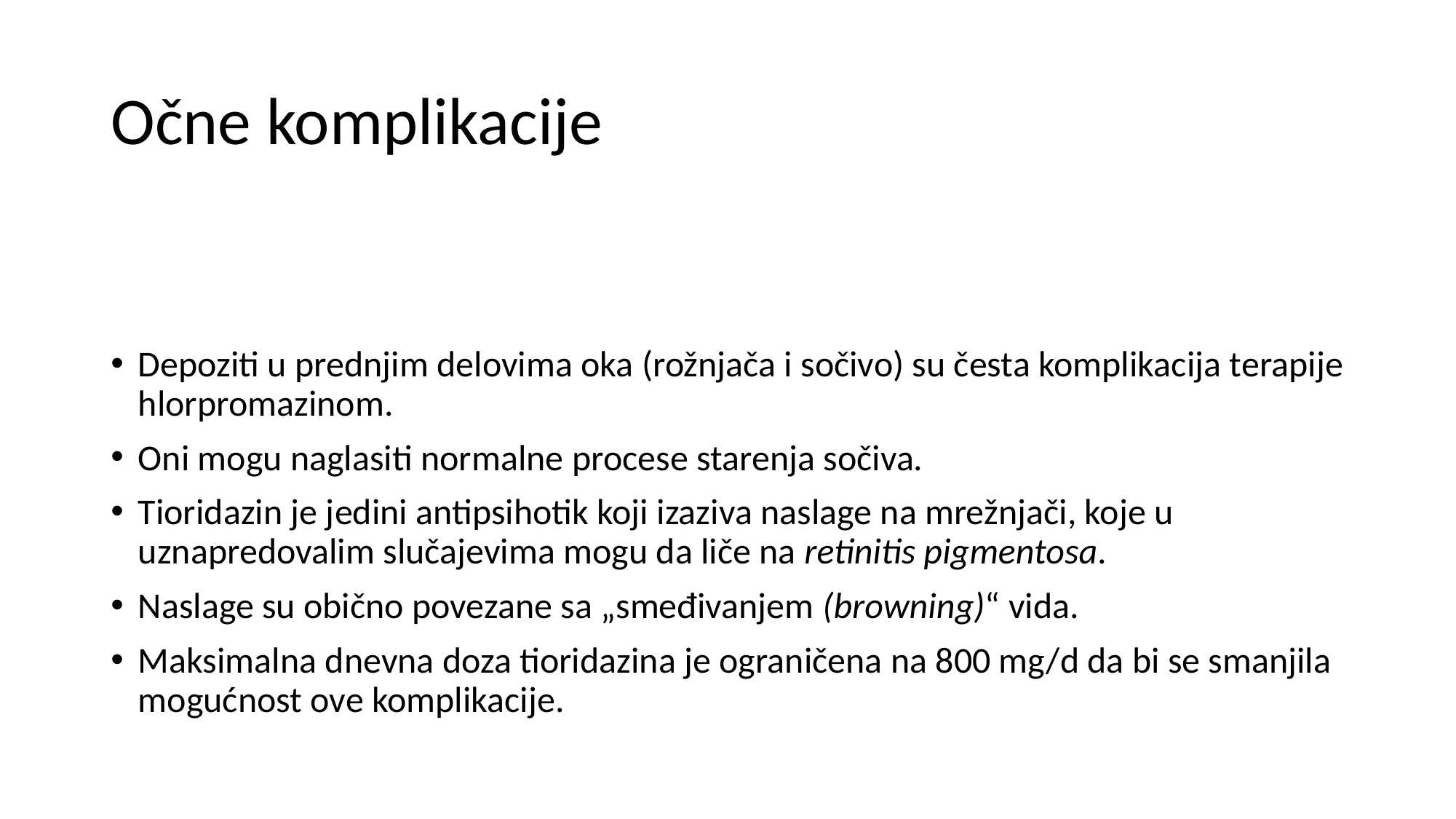

# Očne komplikacije
Depoziti u prednjim delovima oka (rožnjača i sočivo) su česta komplikacija terapije hlorpromazinom.
Oni mogu naglasiti normalne procese starenja sočiva.
Tioridazin je jedini antipsihotik koji izaziva naslage na mrežnjači, koje u uznapredovalim slučajevima mogu da liče na retinitis pigmentosa.
Naslage su obično povezane sa „smeđivanjem (browning)“ vida.
Maksimalna dnevna doza tioridazina je ograničena na 800 mg/d da bi se smanjila mogućnost ove komplikacije.